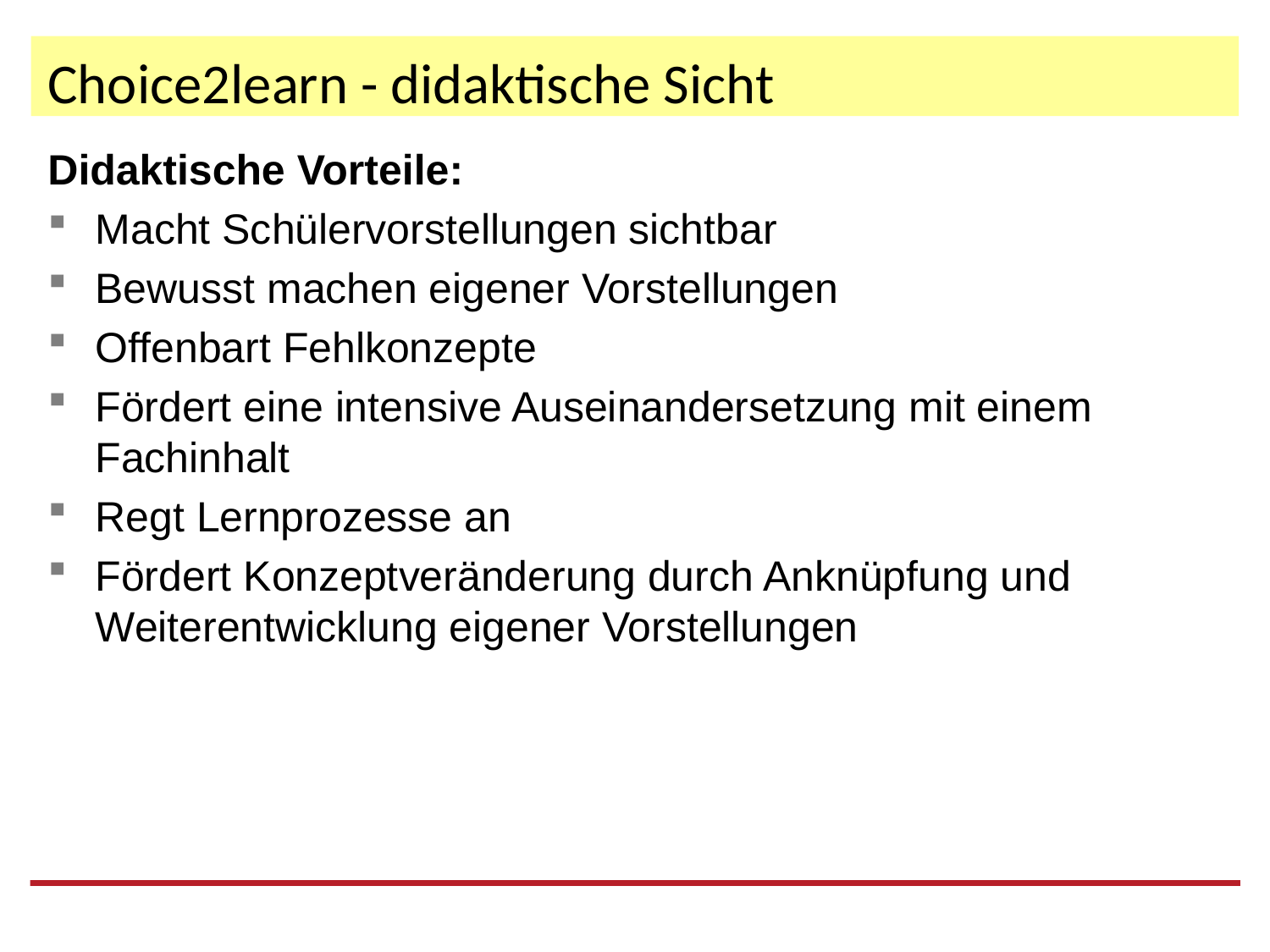

# Choice2learn - didaktische Sicht
Didaktische Vorteile:
Macht Schülervorstellungen sichtbar
Bewusst machen eigener Vorstellungen
Offenbart Fehlkonzepte
Fördert eine intensive Auseinandersetzung mit einem Fachinhalt
Regt Lernprozesse an
Fördert Konzeptveränderung durch Anknüpfung und Weiterentwicklung eigener Vorstellungen